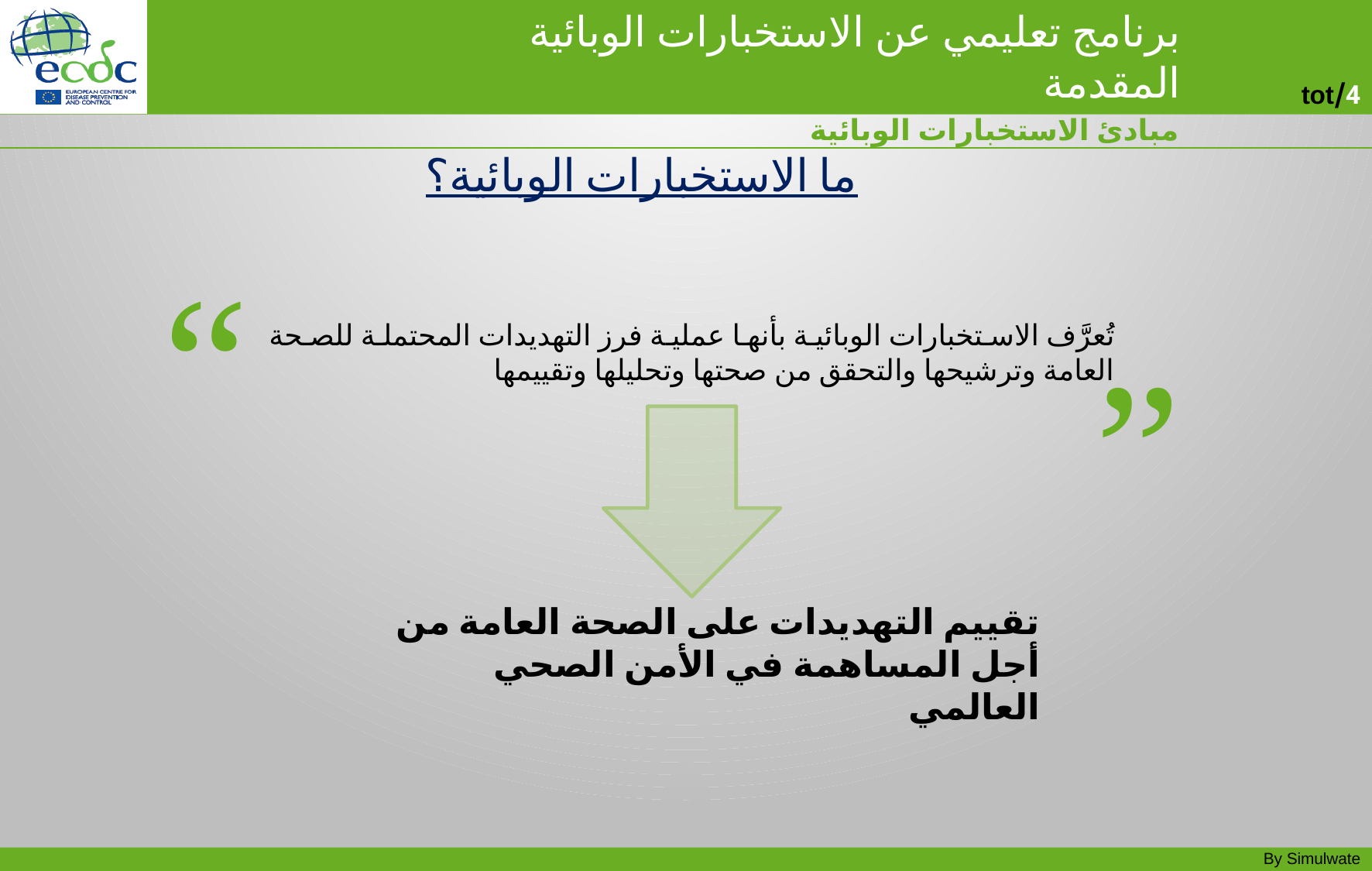

مبادئ الاستخبارات الوبائية
ما الاستخبارات الوبائية؟
“
تُعرَّف الاستخبارات الوبائية بأنها عملية فرز التهديدات المحتملة للصحة العامة وترشيحها والتحقق من صحتها وتحليلها وتقييمها
”

تقييم التهديدات على الصحة العامة من أجل المساهمة في الأمن الصحي العالمي